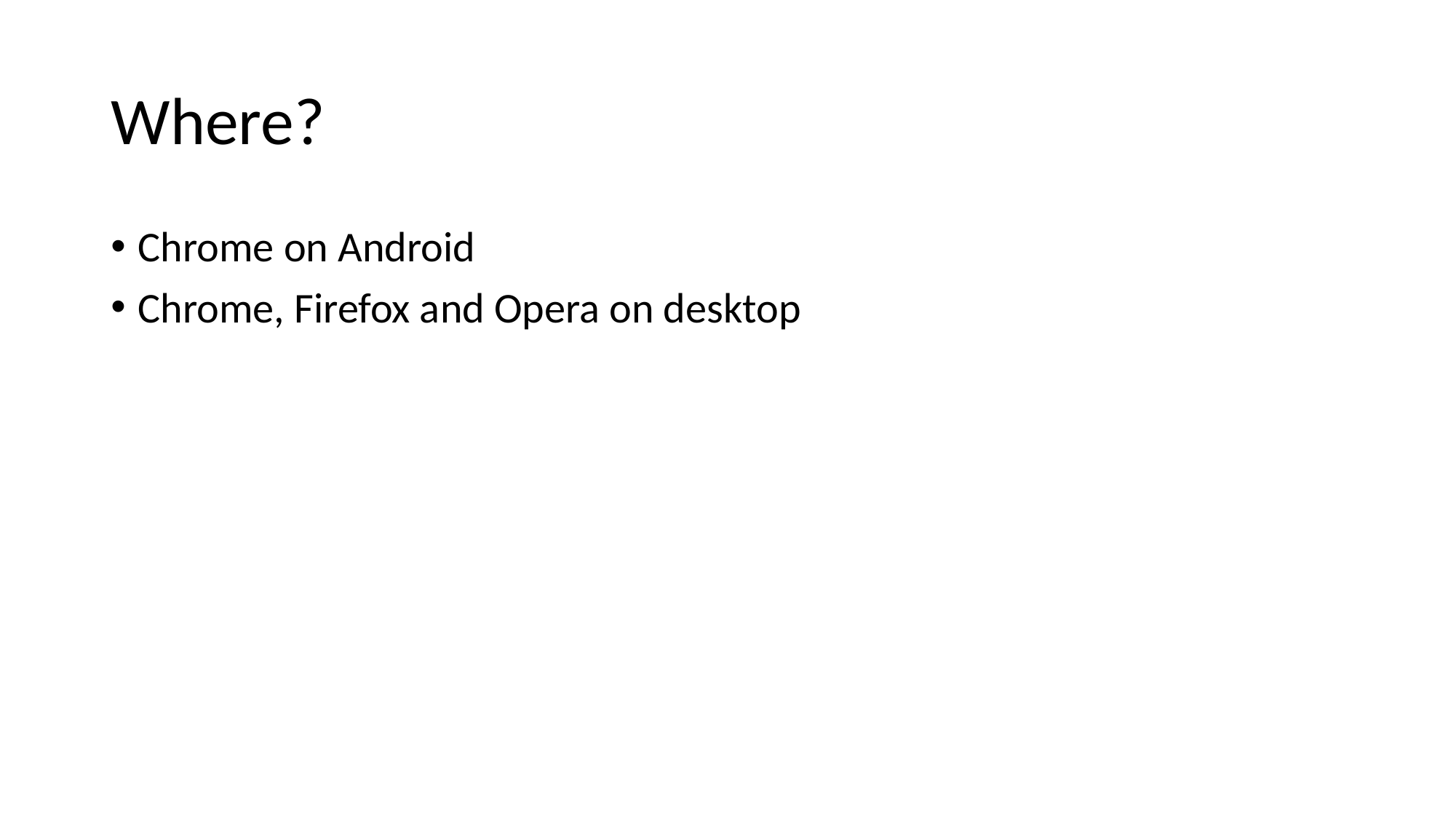

# Where?
Chrome on Android
Chrome, Firefox and Opera on desktop